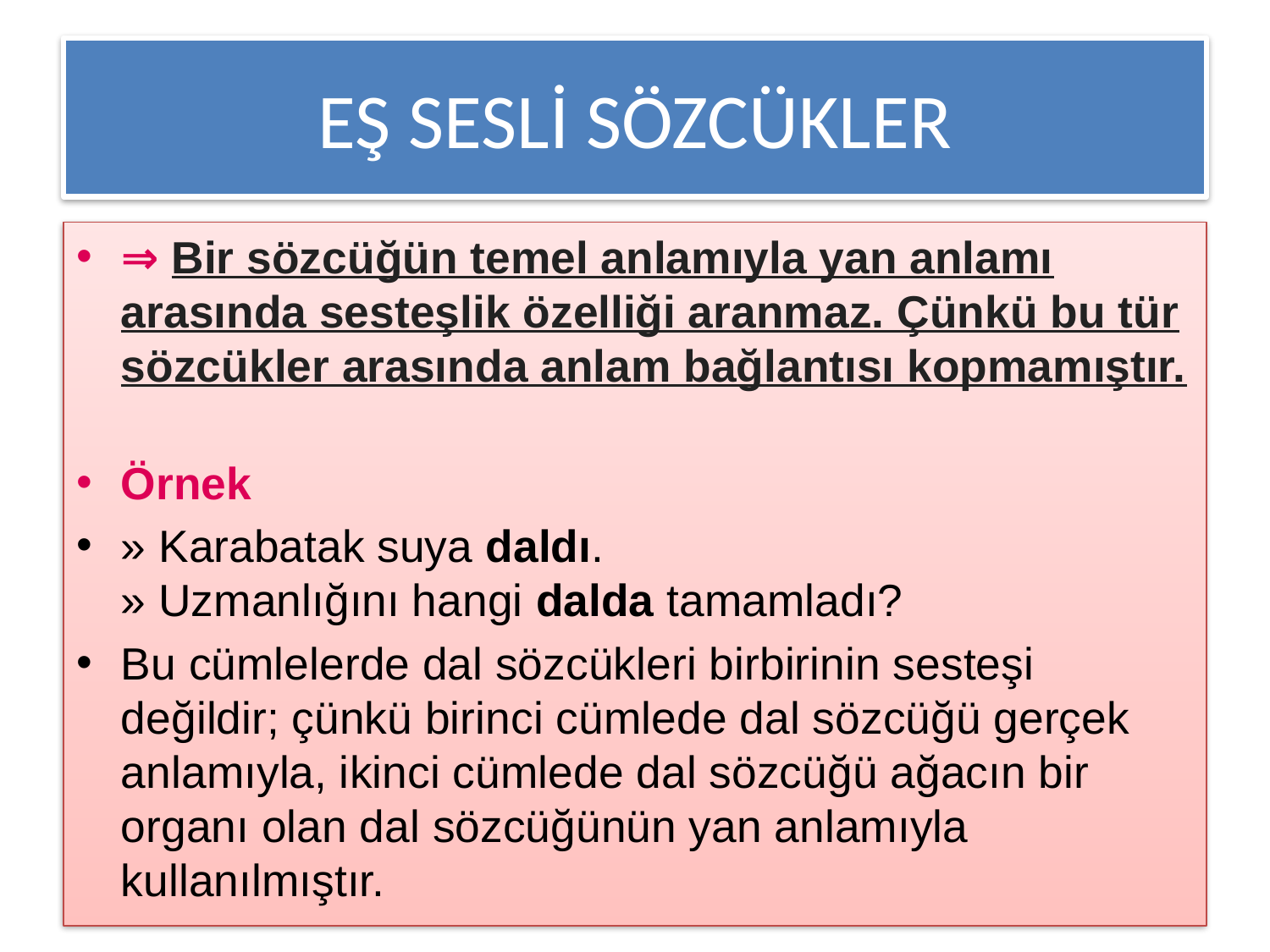

# EŞ SESLİ SÖZCÜKLER
⇒ Bir sözcüğün temel anlamıyla yan anlamı arasında sesteşlik özelliği aranmaz. Çünkü bu tür sözcükler arasında anlam bağlantısı kopmamıştır.
Örnek
» Karabatak suya daldı.
» Uzmanlığını hangi dalda tamamladı?
Bu cümlelerde dal sözcükleri birbirinin sesteşi değildir; çünkü birinci cümlede dal sözcüğü gerçek anlamıyla, ikinci cümlede dal sözcüğü ağacın bir organı olan dal sözcüğünün yan anlamıyla kullanılmıştır.